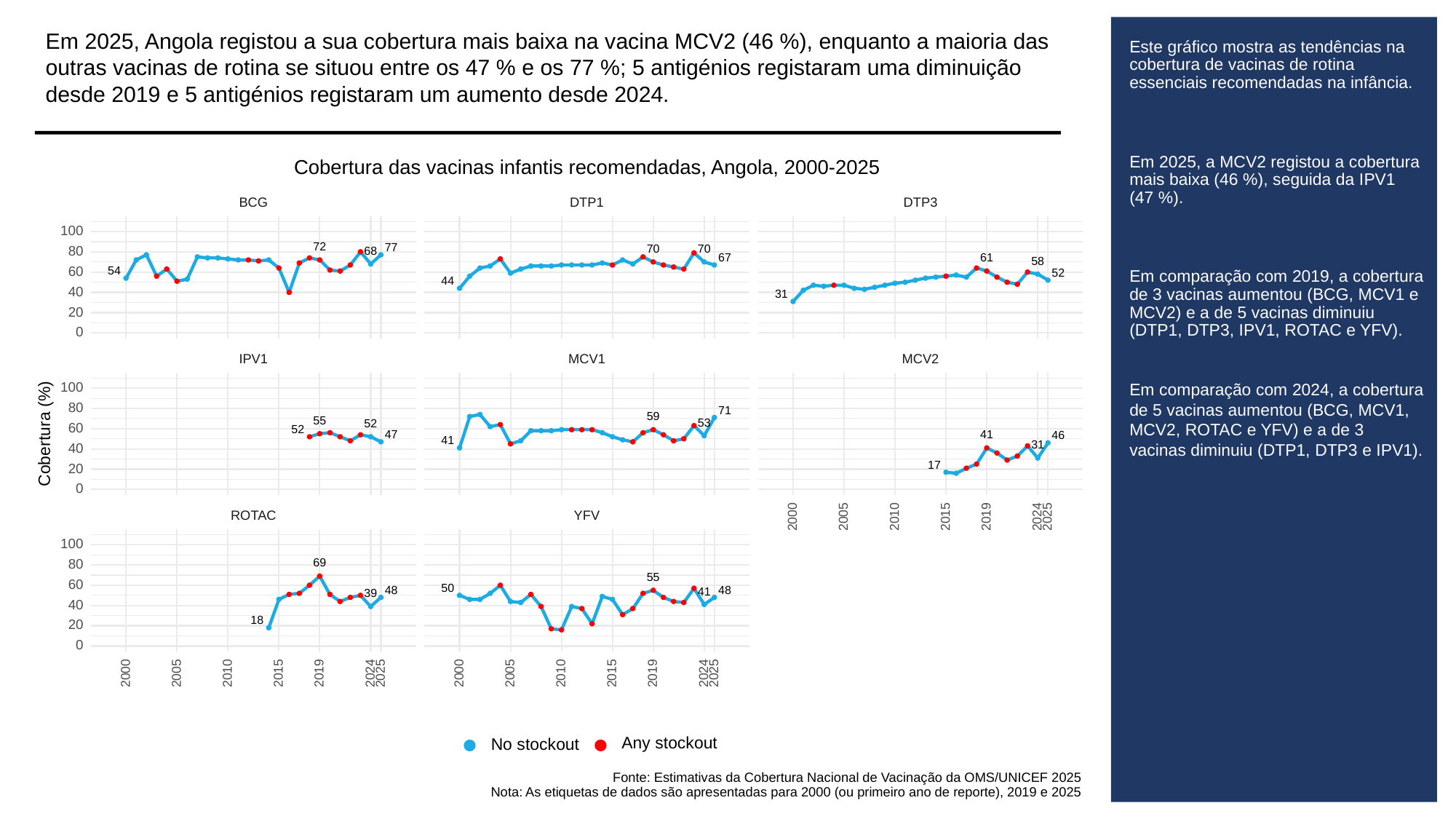

Em 2025, Angola registou a sua cobertura mais baixa na vacina MCV2 (46 %), enquanto a maioria das outras vacinas de rotina se situou entre os 47 % e os 77 %; 5 antigénios registaram uma diminuição desde 2019 e 5 antigénios registaram um aumento desde 2024.
# Este gráfico mostra as tendências na cobertura de vacinas de rotina essenciais recomendadas na infância.

Em 2025, a MCV2 registou a cobertura mais baixa (46 %), seguida da IPV1 (47 %).

Em comparação com 2019, a cobertura de 3 vacinas aumentou (BCG, MCV1 e MCV2) e a de 5 vacinas diminuiu (DTP1, DTP3, IPV1, ROTAC e YFV).

Em comparação com 2024, a cobertura de 5 vacinas aumentou (BCG, MCV1, MCV2, ROTAC e YFV) e a de 3 vacinas diminuiu (DTP1, DTP3 e IPV1).

Cobertura das vacinas infantis recomendadas, Angola, 2000-2025
BCG
DTP3
DTP1

100

72
77
70
70
80
68

67
61

58

60
54

52

44

40

31

20

0

MCV1
MCV2
IPV1

100

80
71

59

55

53
52

60

52
Cobertura (%)

47
41

46

41

31

40

17

20

0

ROTAC
YFV
2000
2005
2010
2015
2019
2024
2025

100

69
80

55

60

50

48
48
41

39

40

18
20

0

2000
2005
2010
2015
2019
2024
2025
2000
2005
2010
2015
2019
2024
2025
Any stockout
No stockout

Fonte: Estimativas da Cobertura Nacional de Vacinação da OMS/UNICEF 2025
Nota: As etiquetas de dados são apresentadas para 2000 (ou primeiro ano de reporte), 2019 e 2025